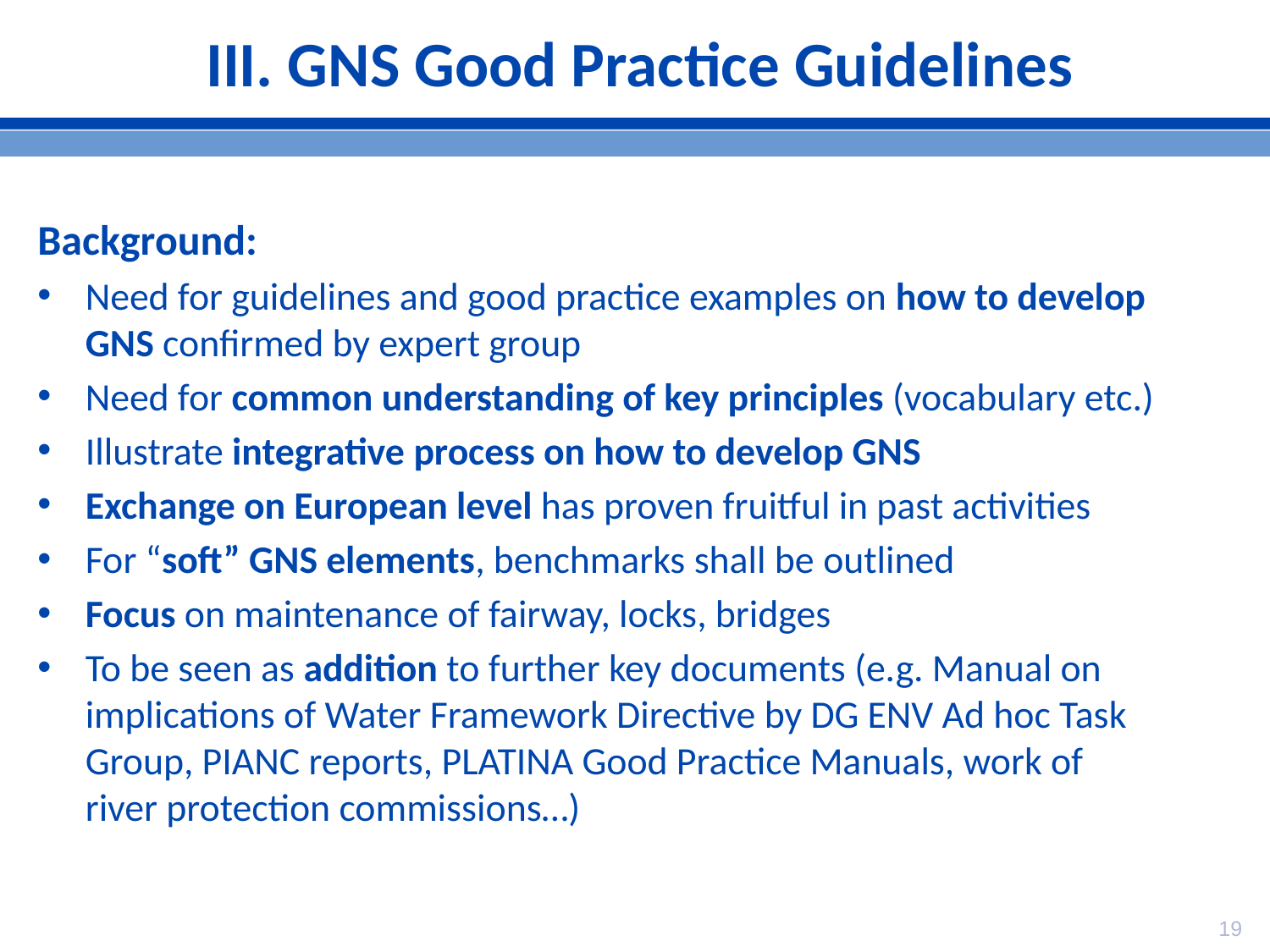

# III. GNS Good Practice Guidelines
Background:
Need for guidelines and good practice examples on how to develop GNS confirmed by expert group
Need for common understanding of key principles (vocabulary etc.)
Illustrate integrative process on how to develop GNS
Exchange on European level has proven fruitful in past activities
For “soft” GNS elements, benchmarks shall be outlined
Focus on maintenance of fairway, locks, bridges
To be seen as addition to further key documents (e.g. Manual on implications of Water Framework Directive by DG ENV Ad hoc Task Group, PIANC reports, PLATINA Good Practice Manuals, work of river protection commissions…)

19